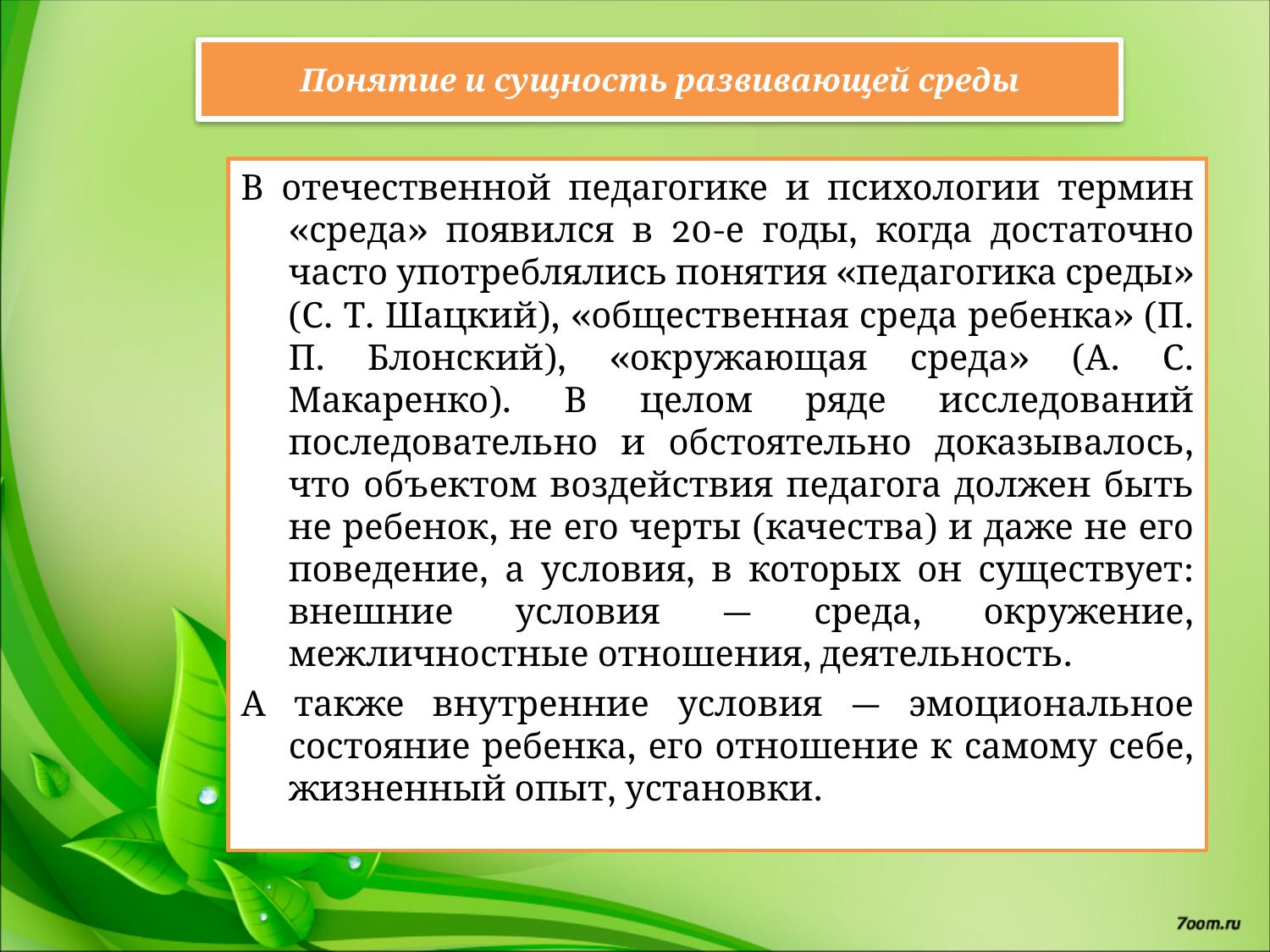

# Понятие и сущность развивающей среды
В отечественной педагогике и психологии термин «среда» появился в 20-е годы, когда достаточно часто употреблялись понятия «педагогика среды» (С. Т. Шацкий), «общественная среда ребенка» (П. П. Блонский), «окружающая среда» (А. С. Макаренко). В целом ряде исследований последовательно и обстоятельно доказывалось, что объектом воздействия педагога должен быть не ребенок, не его черты (качества) и даже не его поведение, а условия, в которых он существует: внешние условия — среда, окружение, межличностные отношения, деятельность.
А также внутренние условия — эмоциональное состояние ребенка, его отношение к самому себе, жизненный опыт, установки.